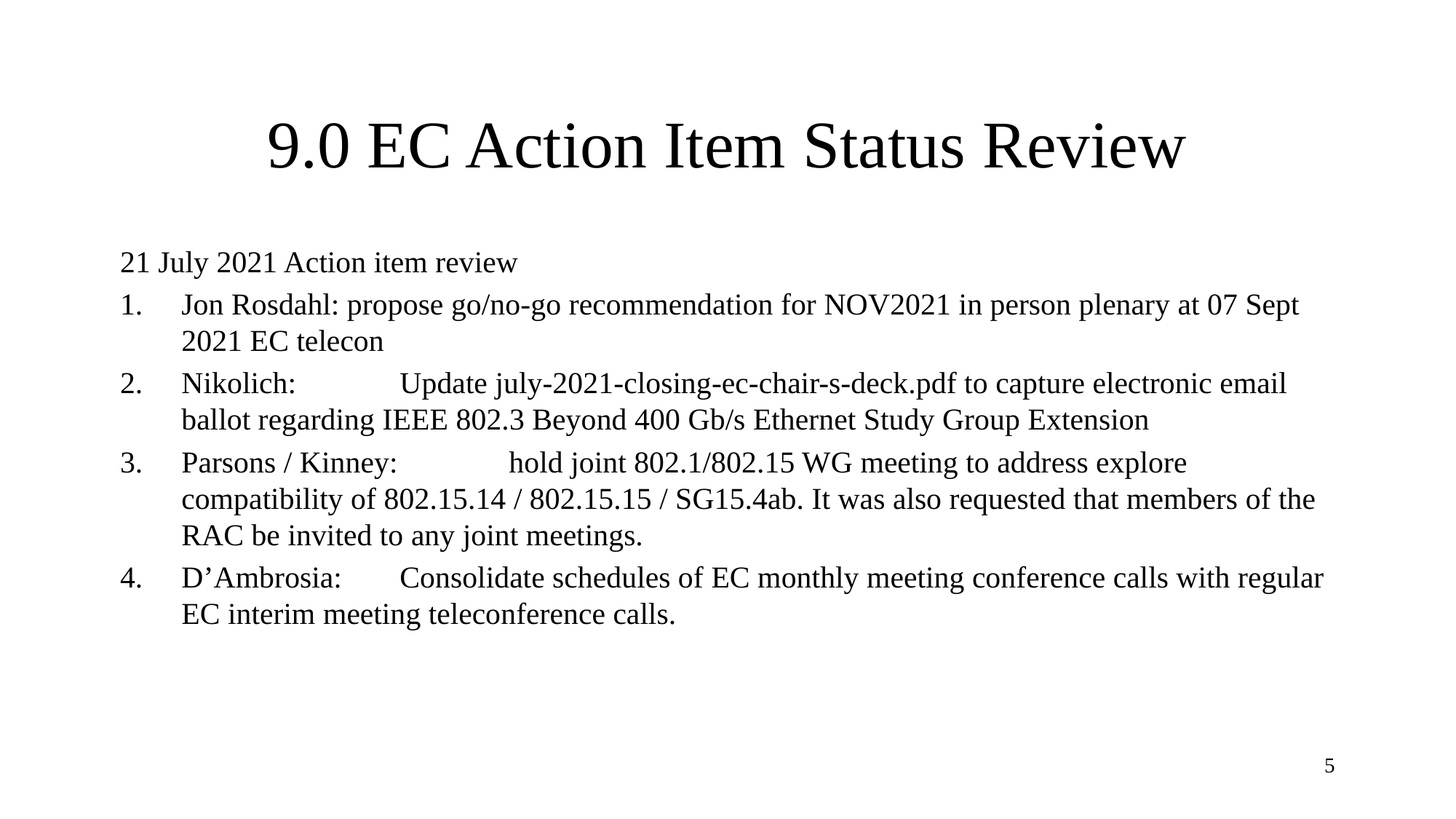

# 9.0 EC Action Item Status Review
21 July 2021 Action item review
Jon Rosdahl: propose go/no-go recommendation for NOV2021 in person plenary at 07 Sept 2021 EC telecon
Nikolich: 	Update july-2021-closing-ec-chair-s-deck.pdf to capture electronic email ballot regarding IEEE 802.3 Beyond 400 Gb/s Ethernet Study Group Extension
Parsons / Kinney: 	hold joint 802.1/802.15 WG meeting to address explore compatibility of 802.15.14 / 802.15.15 / SG15.4ab. It was also requested that members of the RAC be invited to any joint meetings.
D’Ambrosia: 	Consolidate schedules of EC monthly meeting conference calls with regular EC interim meeting teleconference calls.
5